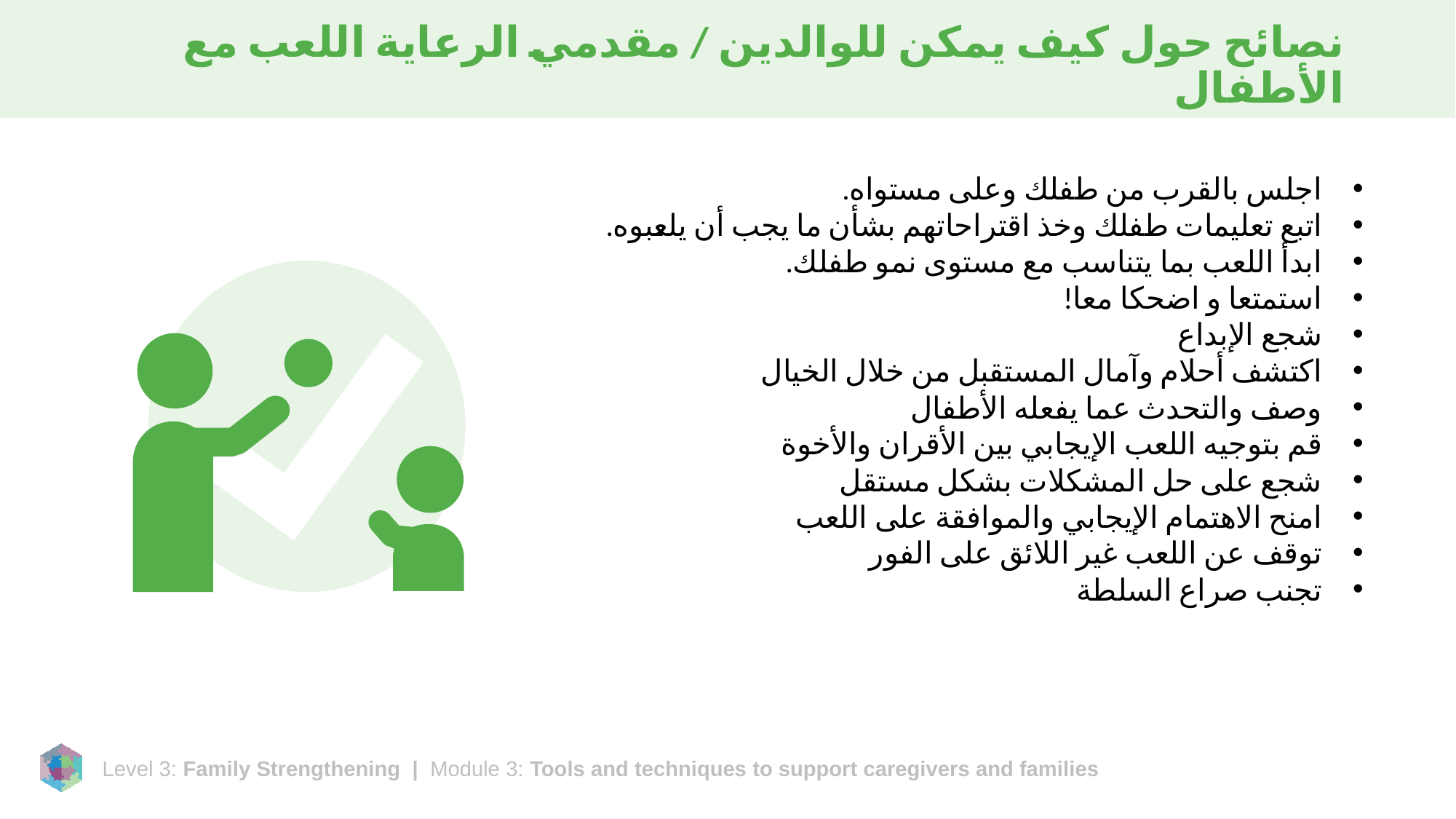

# نصائح حول كيف يمكن للوالدين / مقدمي الرعاية اللعب مع الأطفال
اجلس بالقرب من طفلك وعلى مستواه.
اتبع تعليمات طفلك وخذ اقتراحاتهم بشأن ما يجب أن يلعبوه.
ابدأ اللعب بما يتناسب مع مستوى نمو طفلك.
استمتعا و اضحكا معا!
شجع الإبداع
اكتشف أحلام وآمال المستقبل من خلال الخيال
وصف والتحدث عما يفعله الأطفال
قم بتوجيه اللعب الإيجابي بين الأقران والأخوة
شجع على حل المشكلات بشكل مستقل
امنح الاهتمام الإيجابي والموافقة على اللعب
توقف عن اللعب غير اللائق على الفور
تجنب صراع السلطة